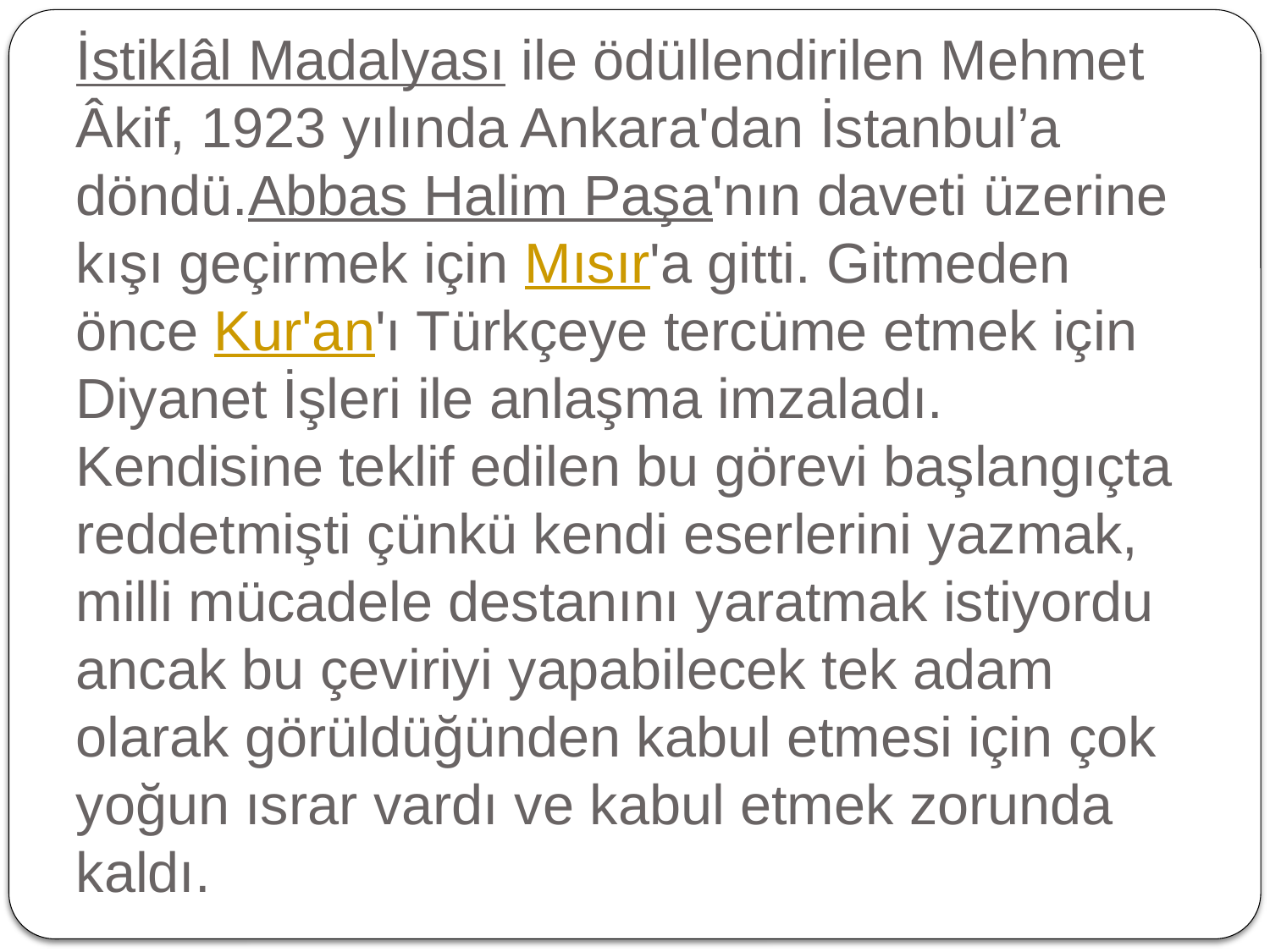

# İstiklâl Madalyası ile ödüllendirilen Mehmet Âkif, 1923 yılında Ankara'dan İstanbul’a döndü.Abbas Halim Paşa'nın daveti üzerine kışı geçirmek için Mısır'a gitti. Gitmeden önce Kur'an'ı Türkçeye tercüme etmek için Diyanet İşleri ile anlaşma imzaladı. Kendisine teklif edilen bu görevi başlangıçta reddetmişti çünkü kendi eserlerini yazmak, milli mücadele destanını yaratmak istiyordu ancak bu çeviriyi yapabilecek tek adam olarak görüldüğünden kabul etmesi için çok yoğun ısrar vardı ve kabul etmek zorunda kaldı.